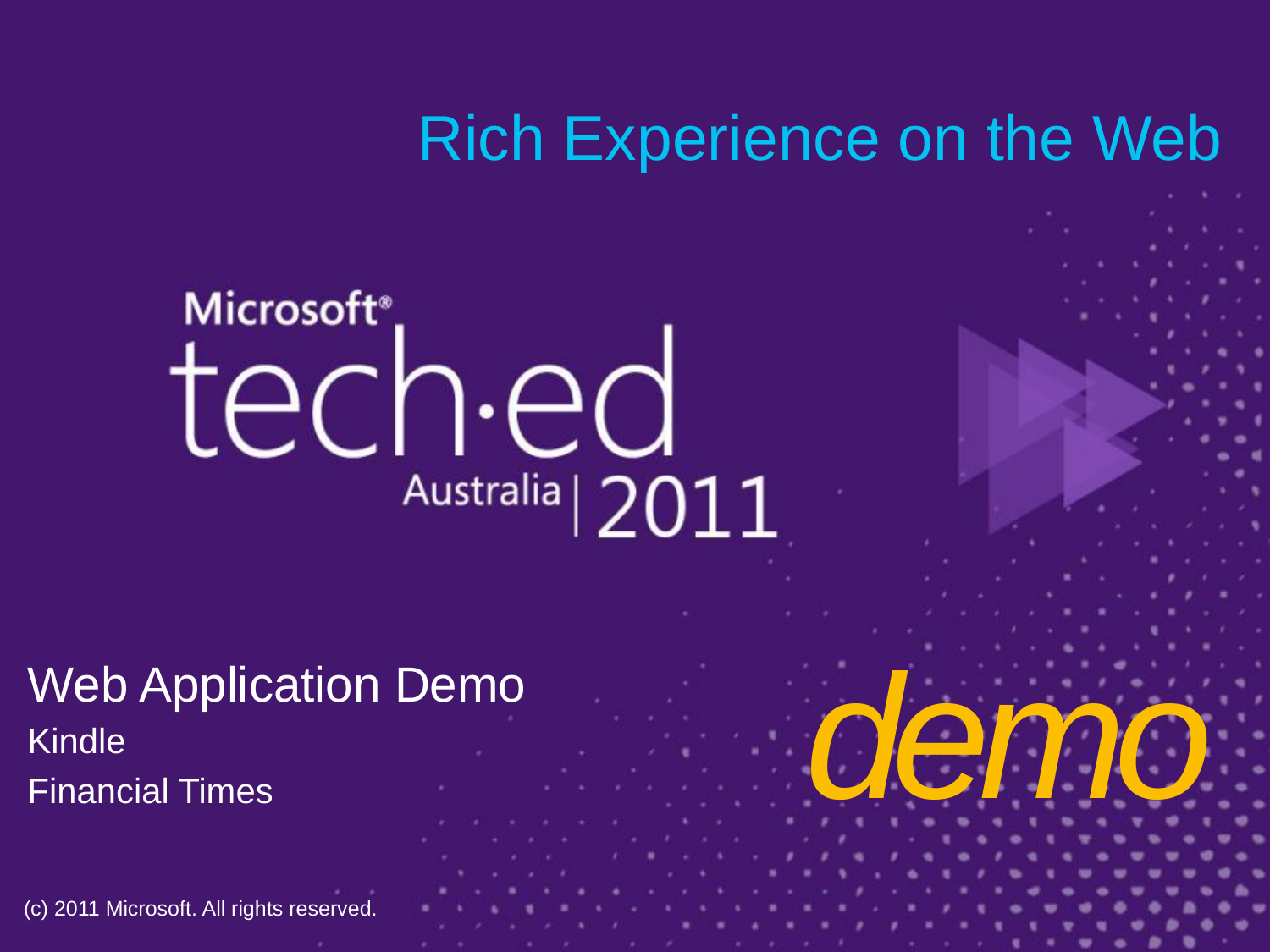

Rich Experience on the Web
Web Application Demo
Kindle
Financial Times
demo
(c) 2011 Microsoft. All rights reserved.